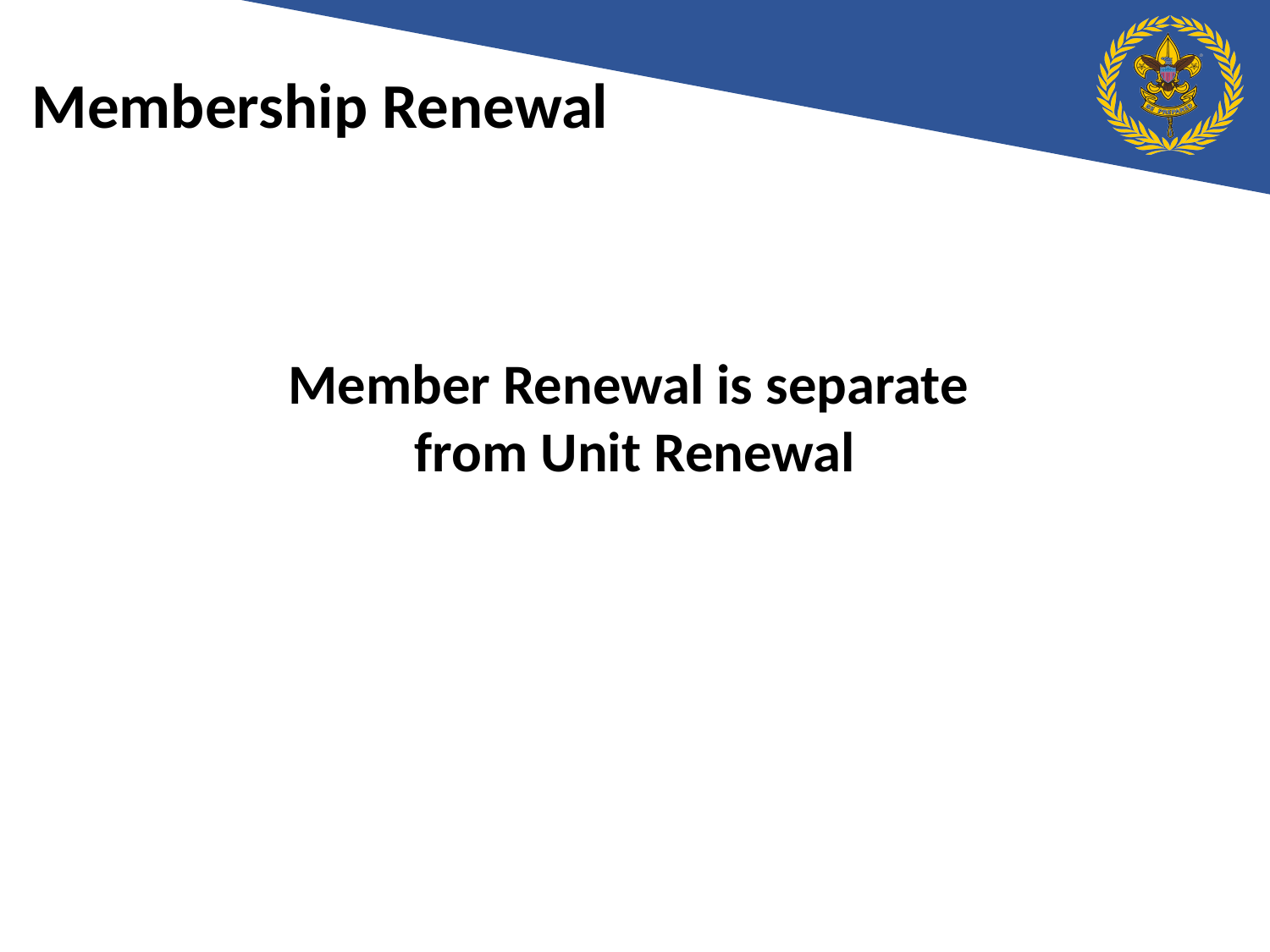

# Membership Renewal
Member Renewal is separate
from Unit Renewal